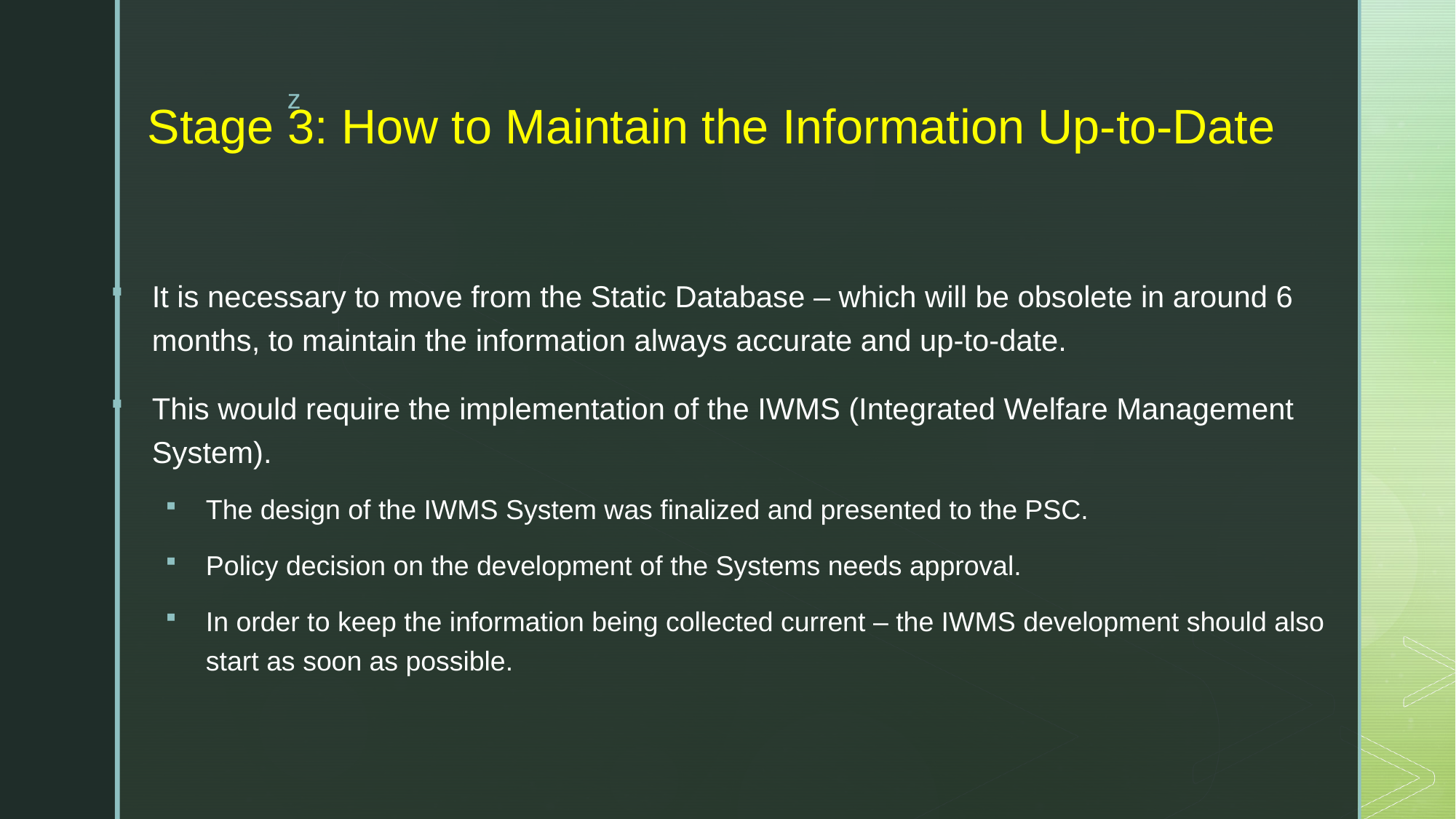

# Stage 3: How to Maintain the Information Up-to-Date
It is necessary to move from the Static Database – which will be obsolete in around 6 months, to maintain the information always accurate and up-to-date.
This would require the implementation of the IWMS (Integrated Welfare Management System).
The design of the IWMS System was finalized and presented to the PSC.
Policy decision on the development of the Systems needs approval.
In order to keep the information being collected current – the IWMS development should also start as soon as possible.